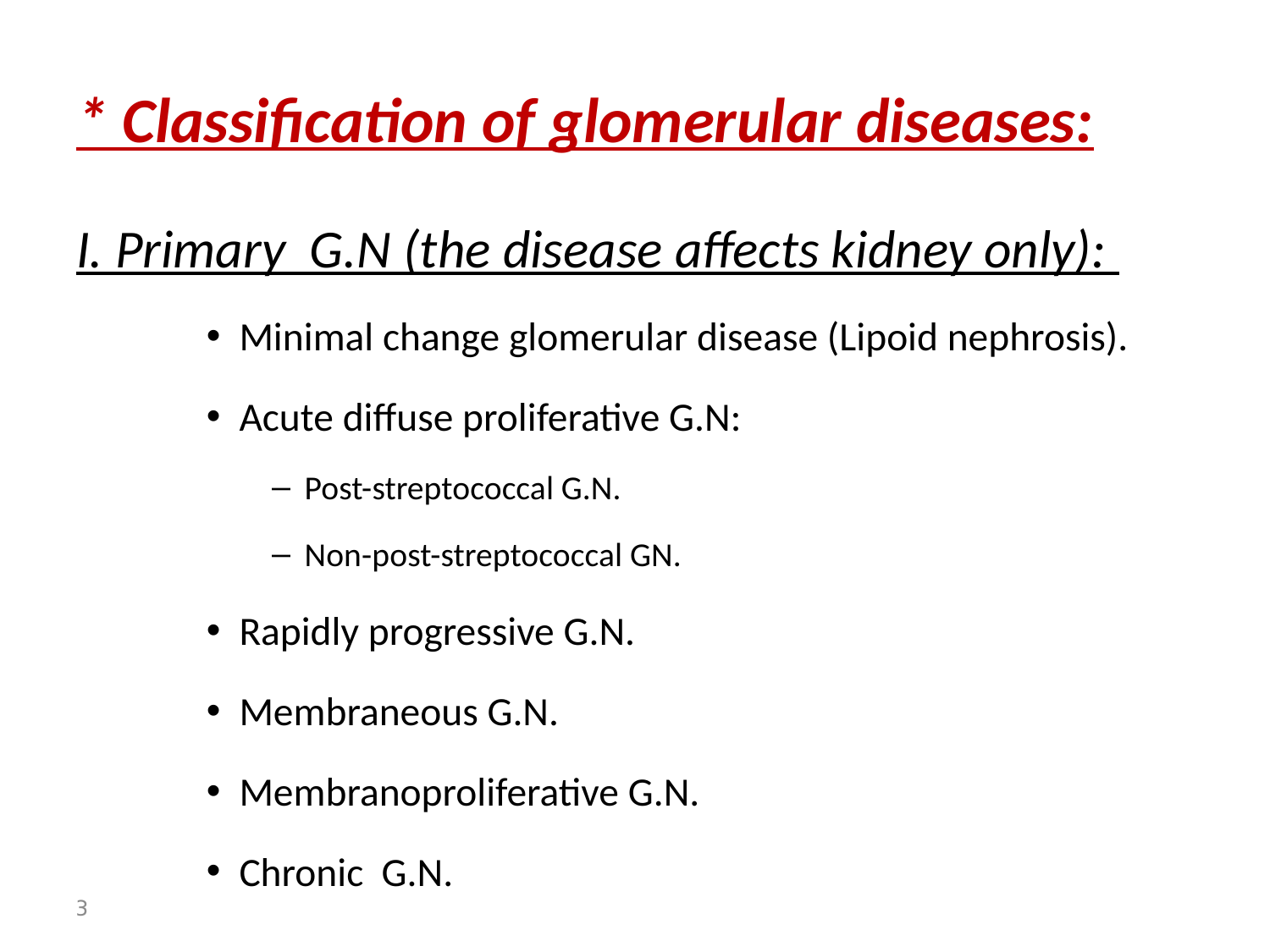

# * Classification of glomerular diseases:
I. Primary  G.N (the disease affects kidney only):
Minimal change glomerular disease (Lipoid nephrosis).
Acute diffuse proliferative G.N:
Post-streptococcal G.N.
Non-post-streptococcal GN.
Rapidly progressive G.N.
Membraneous G.N.
Membranoproliferative G.N.
Chronic  G.N.
3